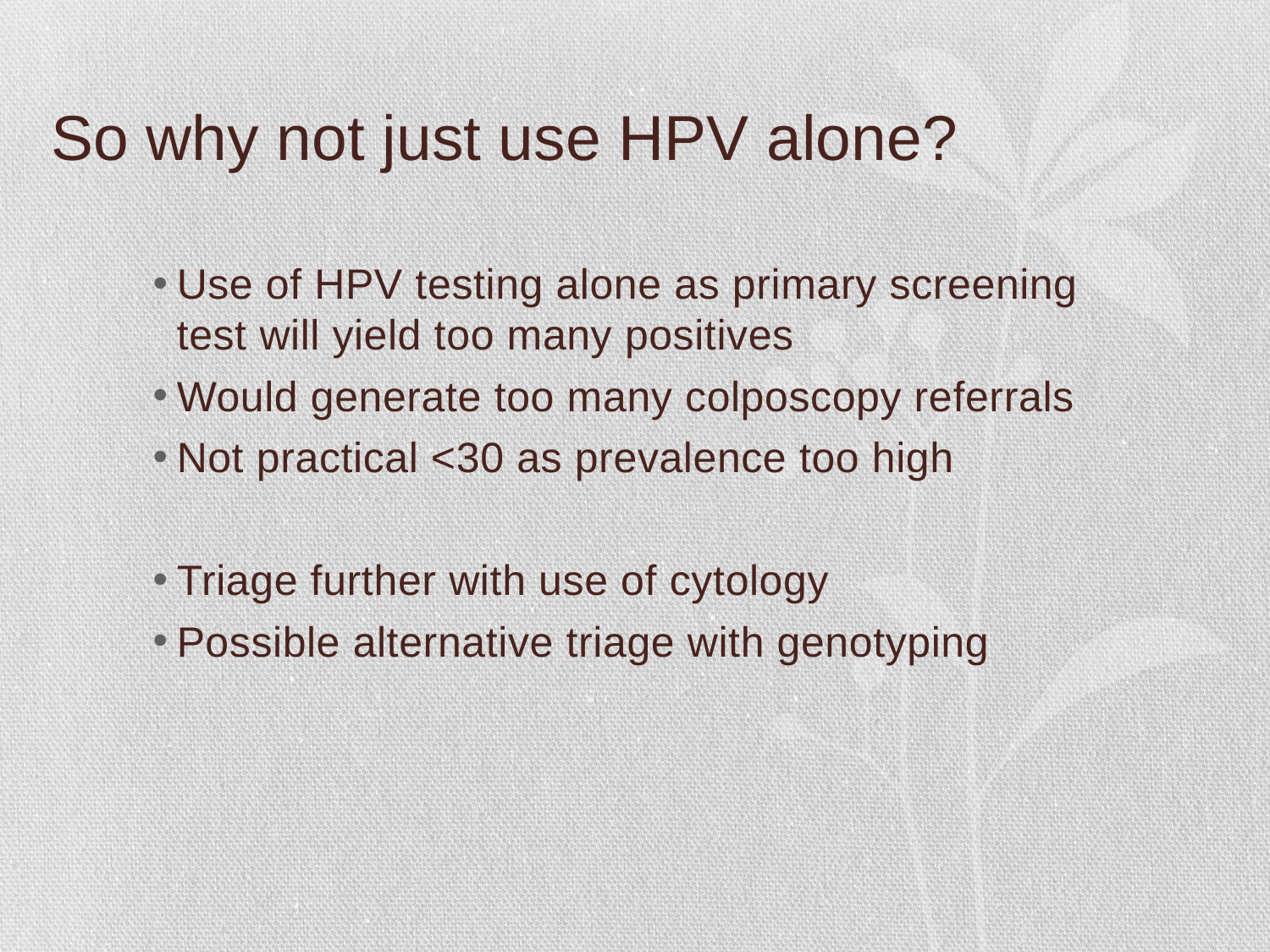

# So why not just use HPV alone?
Use of HPV testing alone as primary screening test will yield too many positives
Would generate too many colposcopy referrals
Not practical <30 as prevalence too high

Triage further with use of cytology
Possible alternative triage with genotyping